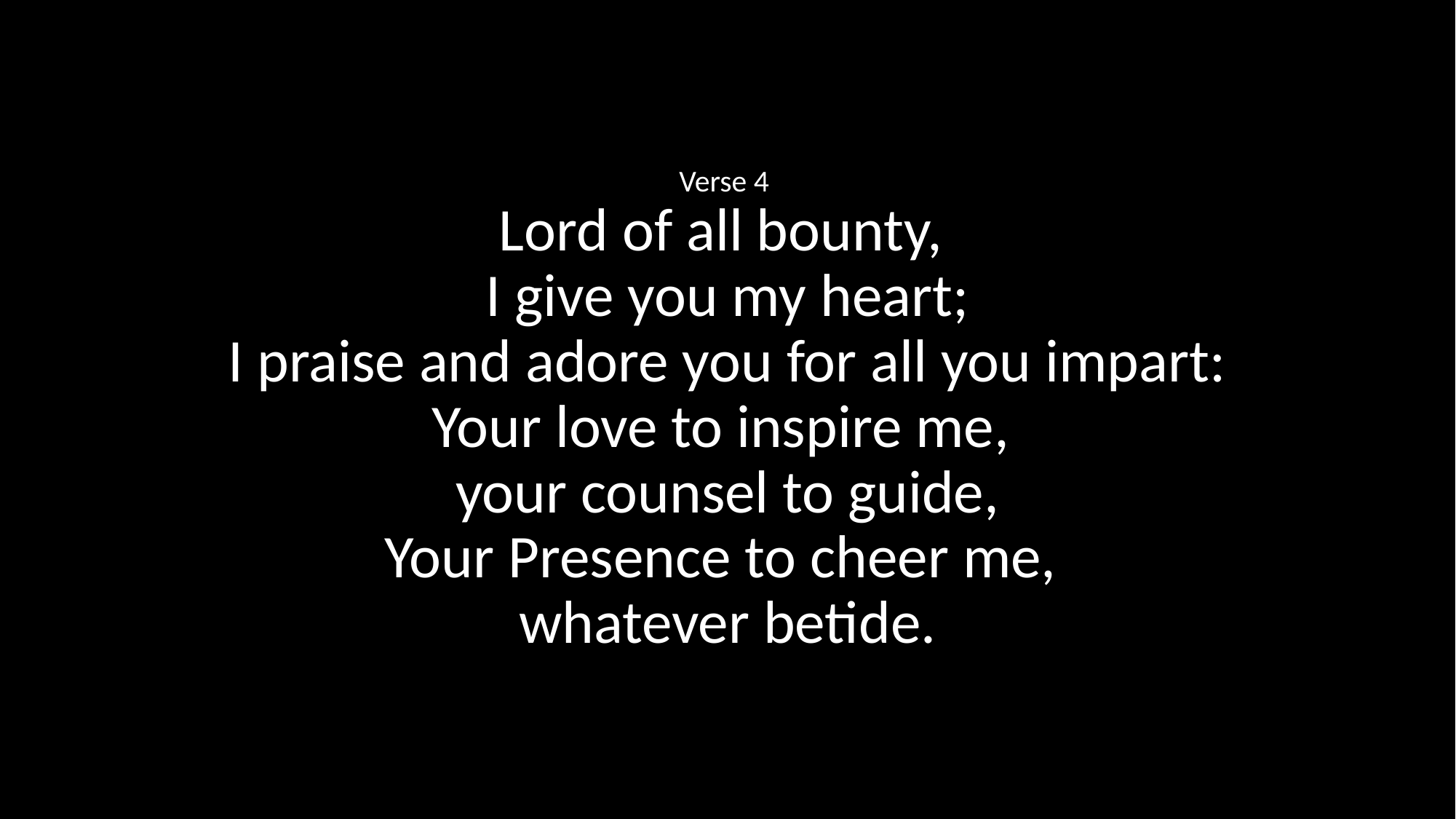

Verse 4
Lord of all bounty,
I give you my heart;
I praise and adore you for all you impart:
Your love to inspire me,
your counsel to guide,
Your Presence to cheer me,
whatever betide.